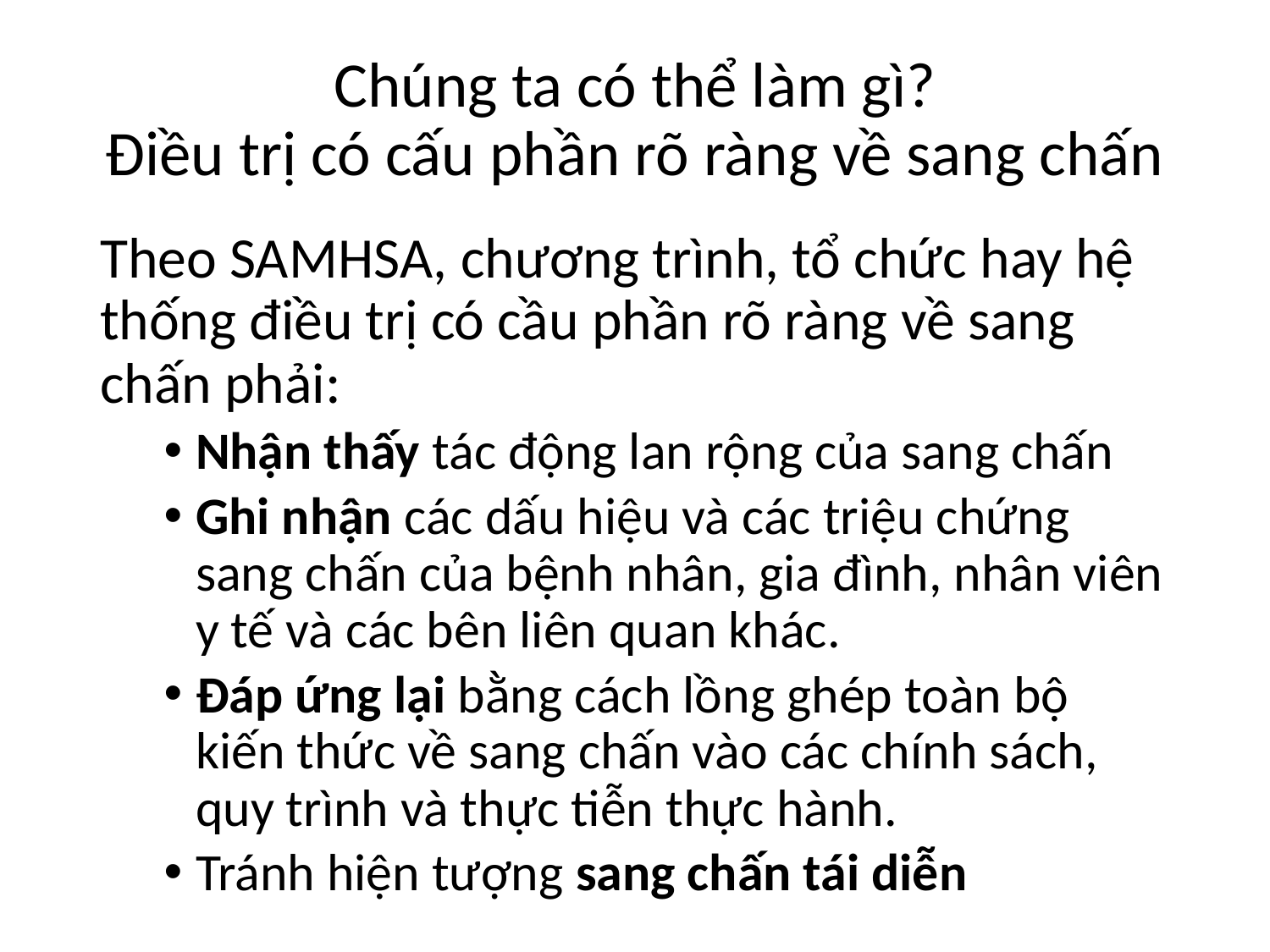

# Chúng ta có thể làm gì? Điều trị có cấu phần rõ ràng về sang chấn
Theo SAMHSA, chương trình, tổ chức hay hệ thống điều trị có cầu phần rõ ràng về sang chấn phải:
Nhận thấy tác động lan rộng của sang chấn
Ghi nhận các dấu hiệu và các triệu chứng sang chấn của bệnh nhân, gia đình, nhân viên y tế và các bên liên quan khác.
Đáp ứng lại bằng cách lồng ghép toàn bộ kiến thức về sang chấn vào các chính sách, quy trình và thực tiễn thực hành.
Tránh hiện tượng sang chấn tái diễn